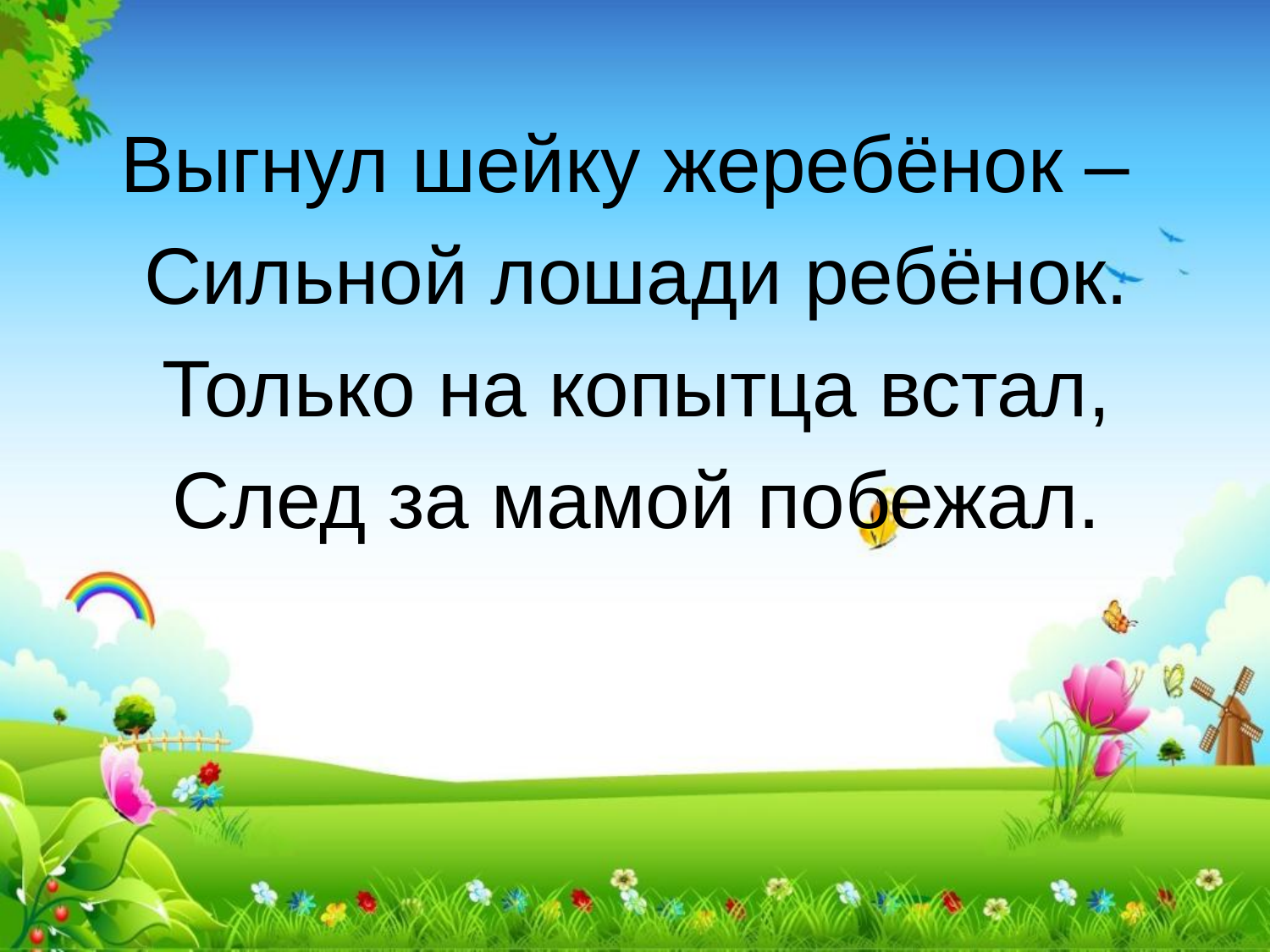

Выгнул шейку жеребёнок –
Сильной лошади ребёнок.
Только на копытца встал,
След за мамой побежал.